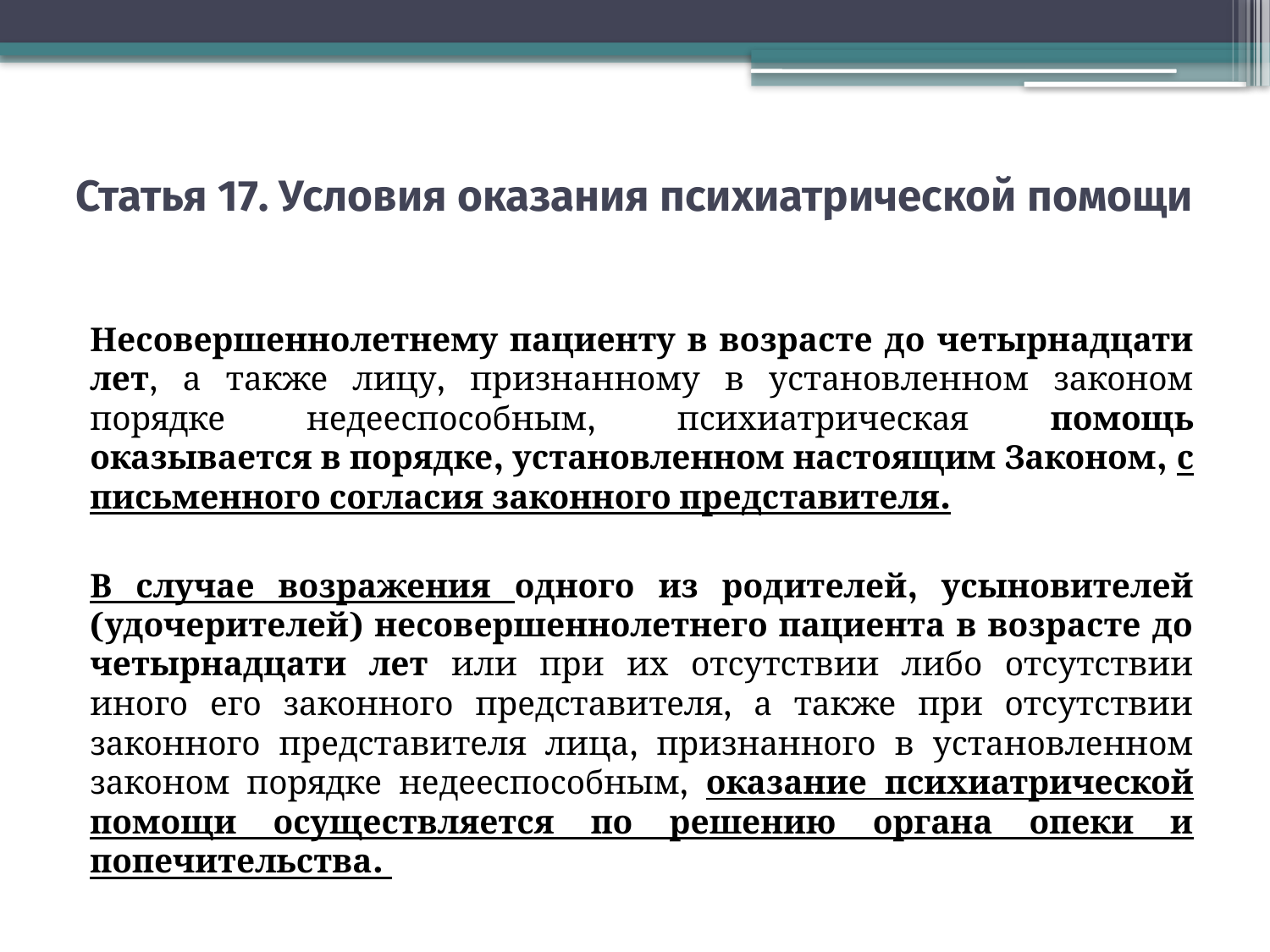

# Статья 17. Условия оказания психиатрической помощи
Несовершеннолетнему пациенту в возрасте до четырнадцати лет, а также лицу, признанному в установленном законом порядке недееспособным, психиатрическая помощь оказывается в порядке, установленном настоящим Законом, с письменного согласия законного представителя.

В случае возражения одного из родителей, усыновителей (удочерителей) несовершеннолетнего пациента в возрасте до четырнадцати лет или при их отсутствии либо отсутствии иного его законного представителя, а также при отсутствии законного представителя лица, признанного в установленном законом порядке недееспособным, оказание психиатрической помощи осуществляется по решению органа опеки и попечительства.